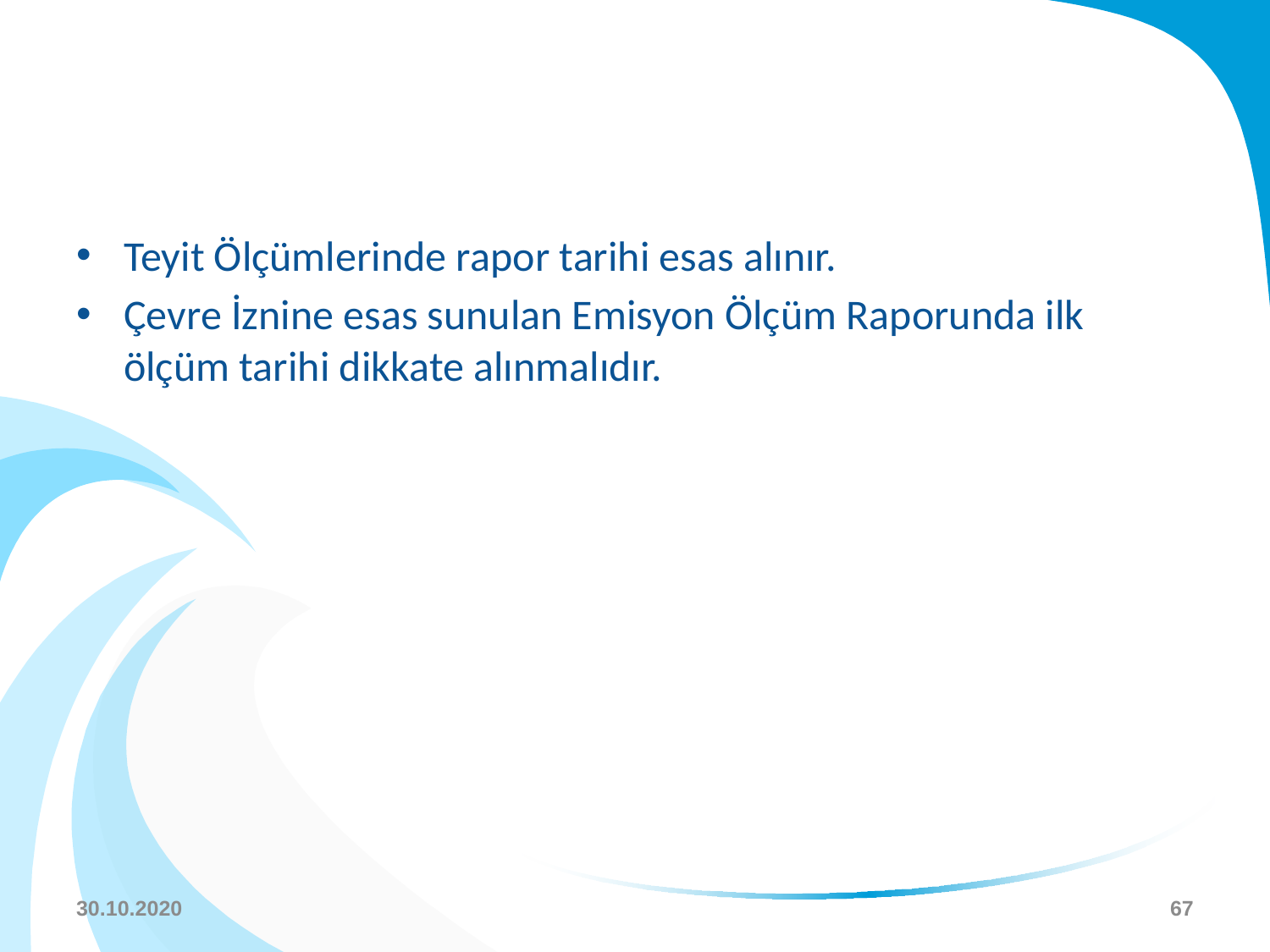

Teyit Ölçümlerinde rapor tarihi esas alınır.
Çevre İznine esas sunulan Emisyon Ölçüm Raporunda ilk ölçüm tarihi dikkate alınmalıdır.
30.10.2020
67